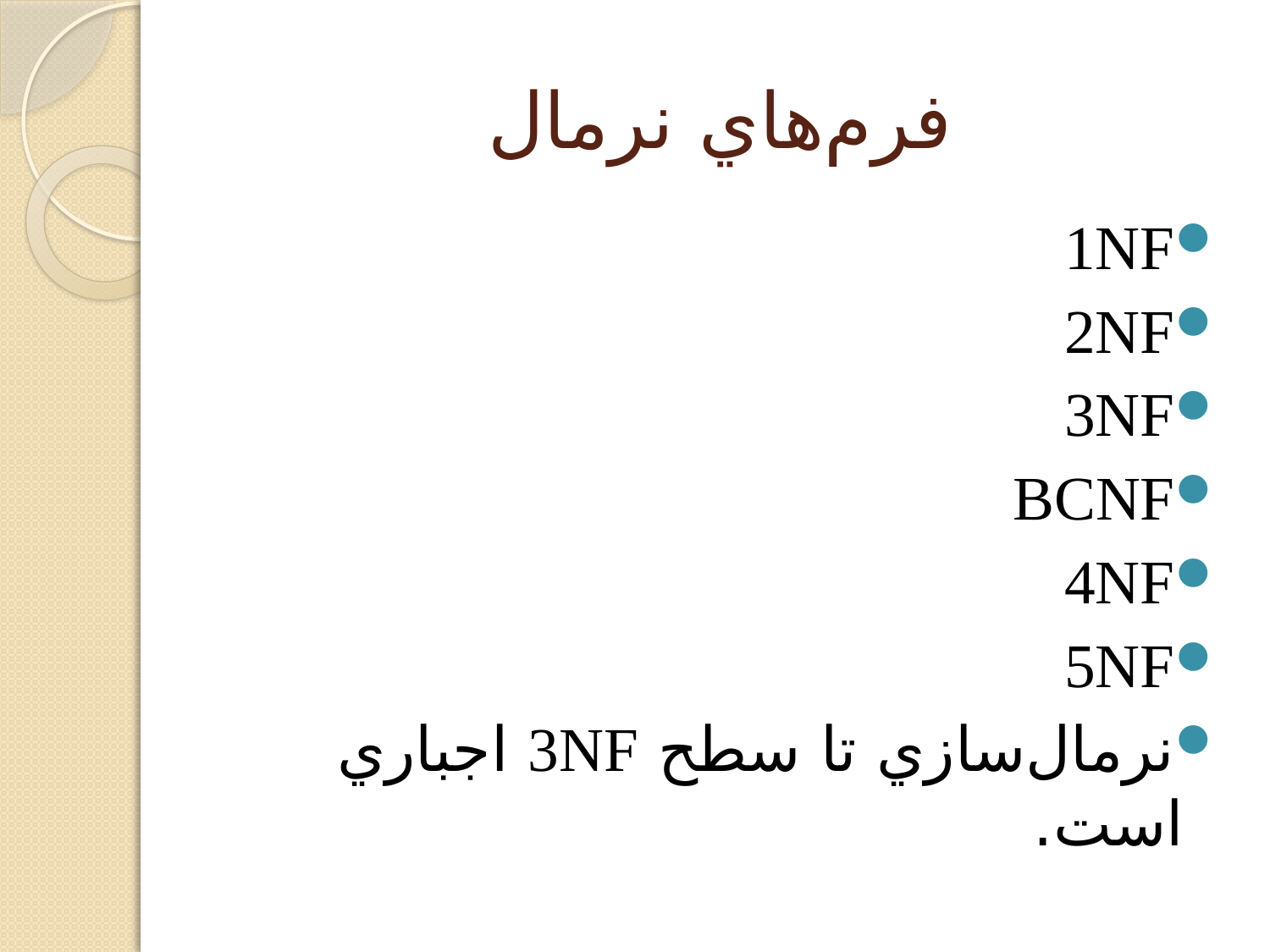

# فرم‌هاي نرمال
1NF
2NF
3NF
BCNF
4NF
5NF
نرمال‌سازي تا سطح 3NF اجباري است.